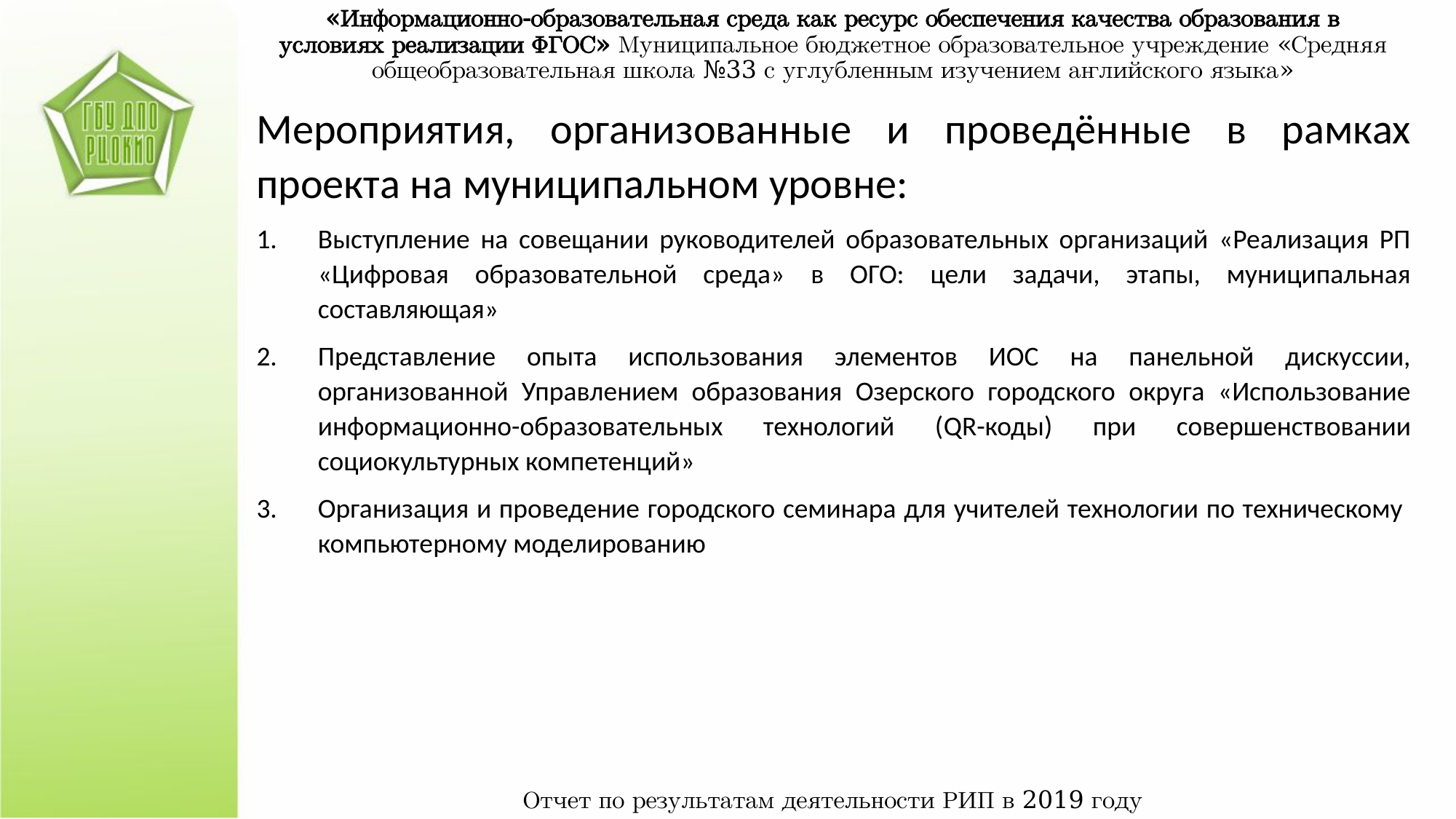

«Информационно-образовательная среда как ресурс обеспечения качества образования в условиях реализации ФГОС» Муниципальное бюджетное образовательное учреждение «Средняя общеобразовательная школа №33 с углубленным изучением английского языка»
Мероприятия, организованные и проведённые в рамках проекта на муниципальном уровне:
Выступление на совещании руководителей образовательных организаций «Реализация РП «Цифровая образовательной среда» в ОГО: цели задачи, этапы, муниципальная составляющая»
Представление опыта использования элементов ИОС на панельной дискуссии, организованной Управлением образования Озерского городского округа «Использование информационно-образовательных технологий (QR-коды) при совершенствовании социокультурных компетенций»
Организация и проведение городского семинара для учителей технологии по техническому  компьютерному моделированию
Отчет по результатам деятельности РИП в 2019 году